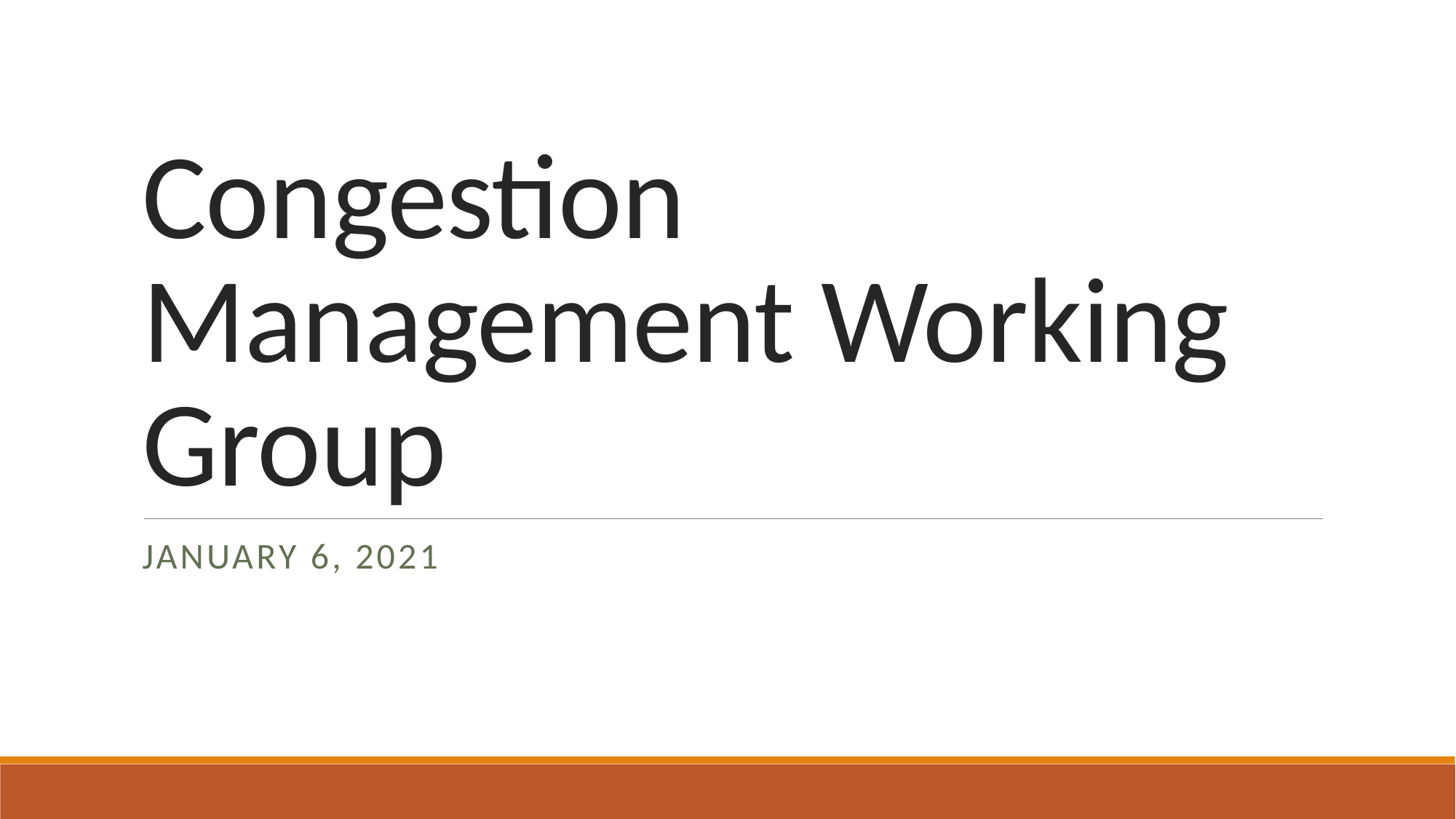

# Congestion Management Working Group
January 6, 2021